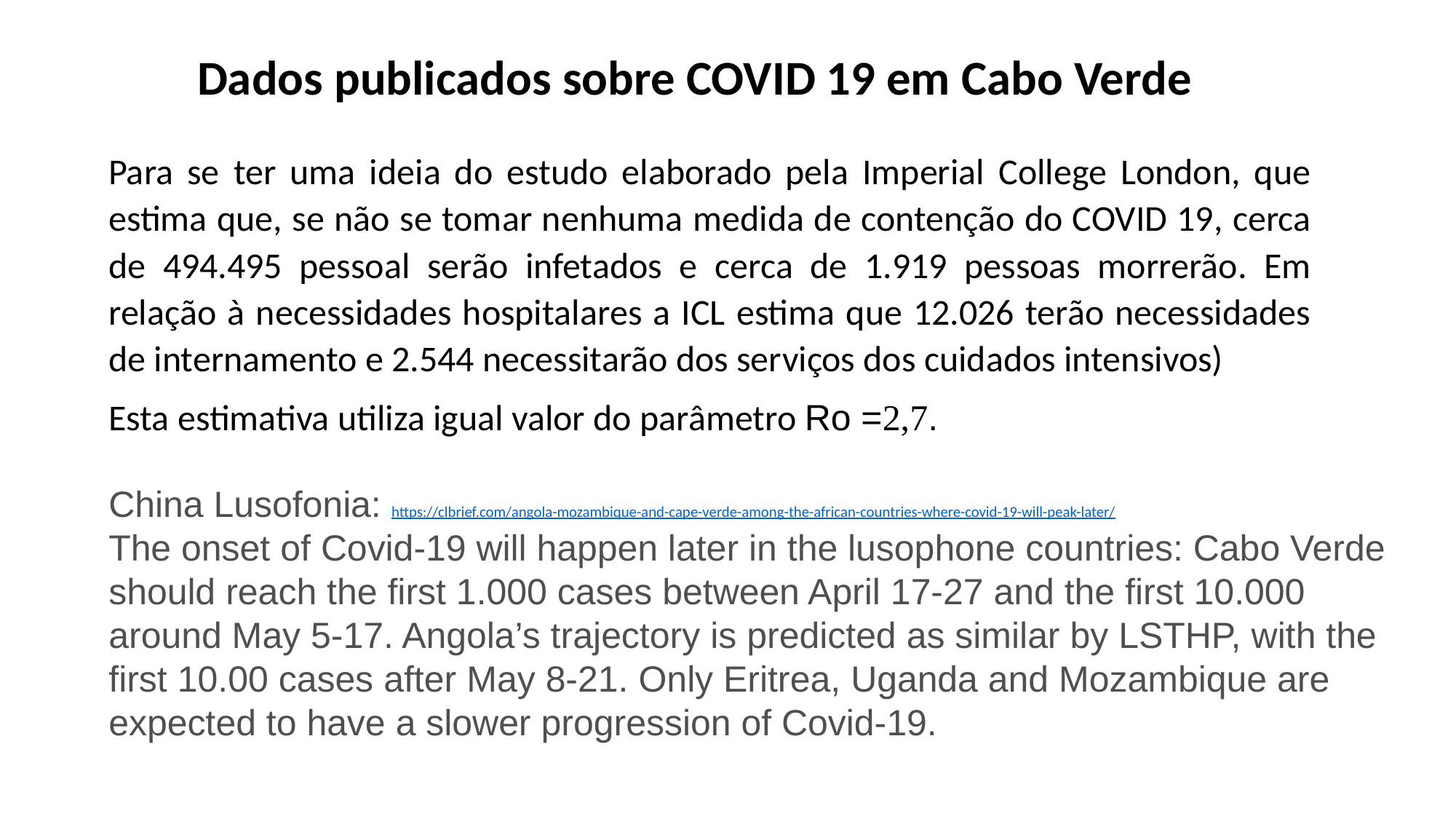

Dados publicados sobre COVID 19 em Cabo Verde
Para se ter uma ideia do estudo elaborado pela Imperial College London, que estima que, se não se tomar nenhuma medida de contenção do COVID 19, cerca de 494.495 pessoal serão infetados e cerca de 1.919 pessoas morrerão. Em relação à necessidades hospitalares a ICL estima que 12.026 terão necessidades de internamento e 2.544 necessitarão dos serviços dos cuidados intensivos)
Esta estimativa utiliza igual valor do parâmetro Ro =2,7.
China Lusofonia: https://clbrief.com/angola-mozambique-and-cape-verde-among-the-african-countries-where-covid-19-will-peak-later/
The onset of Covid-19 will happen later in the lusophone countries: Cabo Verde should reach the first 1.000 cases between April 17-27 and the first 10.000 around May 5-17. Angola’s trajectory is predicted as similar by LSTHP, with the first 10.00 cases after May 8-21. Only Eritrea, Uganda and Mozambique are expected to have a slower progression of Covid-19.